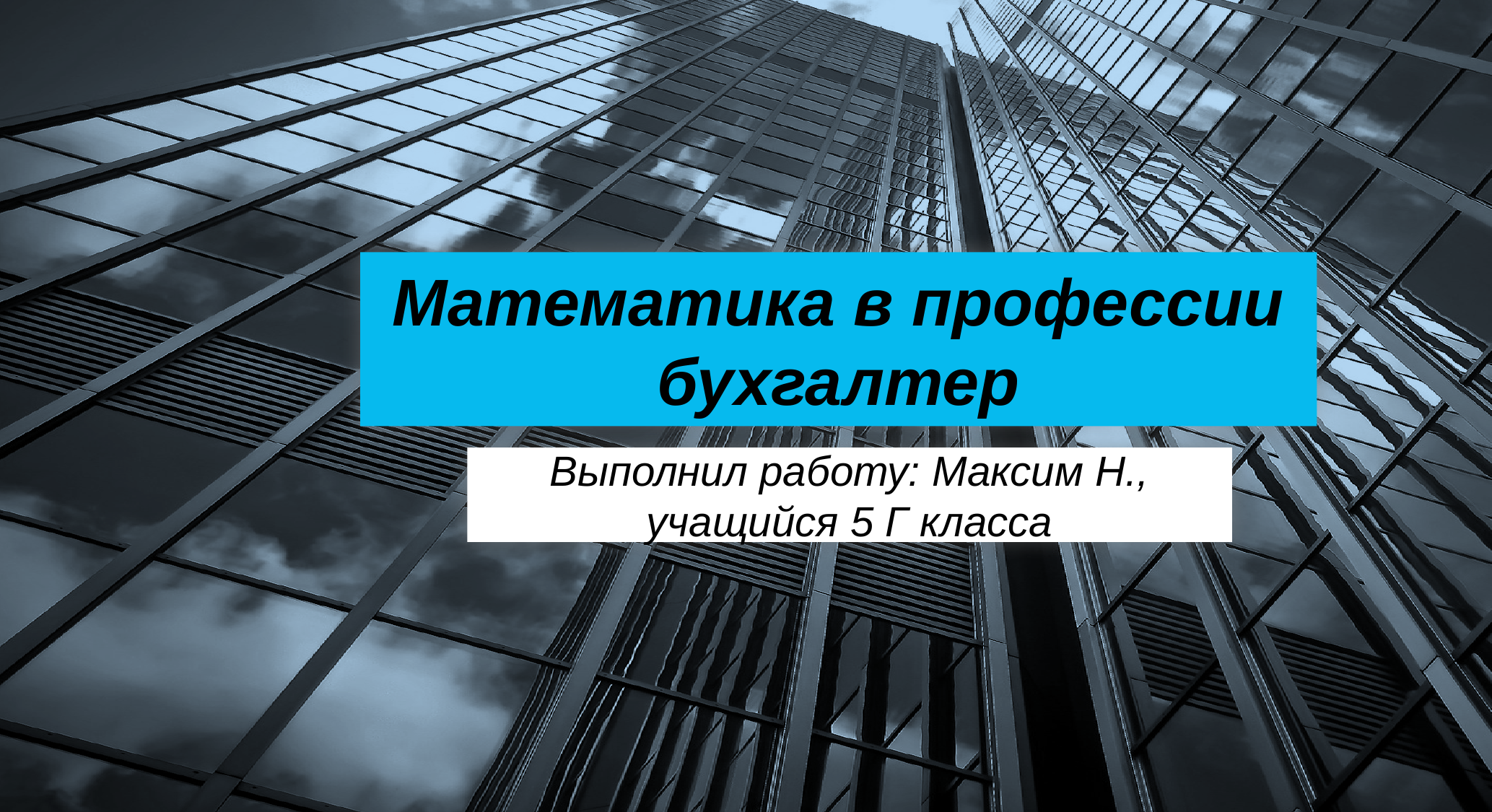

# Математика в профессии бухгалтер
Выполнил работу: Максим Н., учащийся 5 Г класса